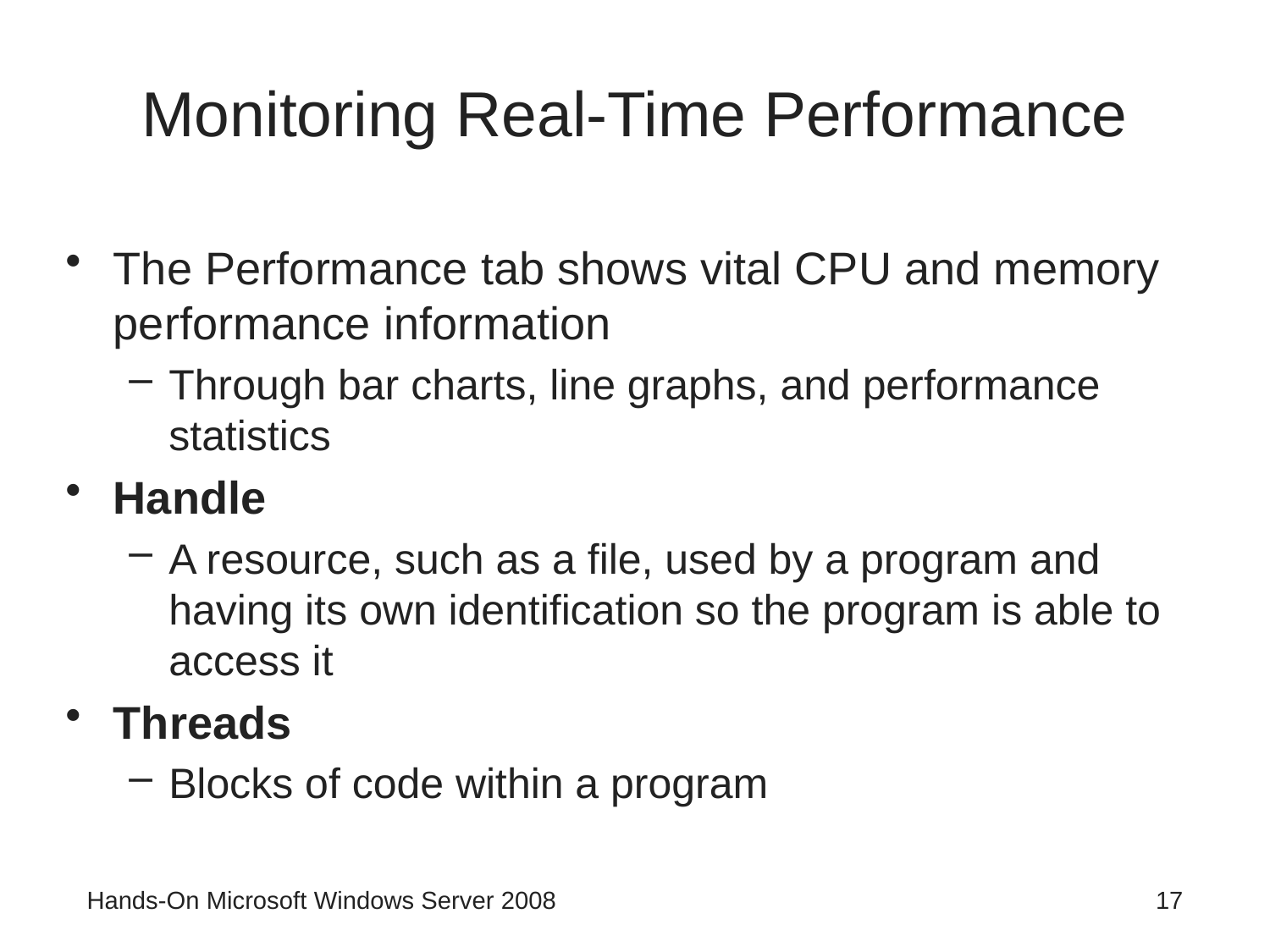

# Monitoring Real-Time Performance
The Performance tab shows vital CPU and memory performance information
Through bar charts, line graphs, and performance statistics
Handle
A resource, such as a file, used by a program and having its own identification so the program is able to access it
Threads
Blocks of code within a program

Hands-On Microsoft Windows Server 2008
17